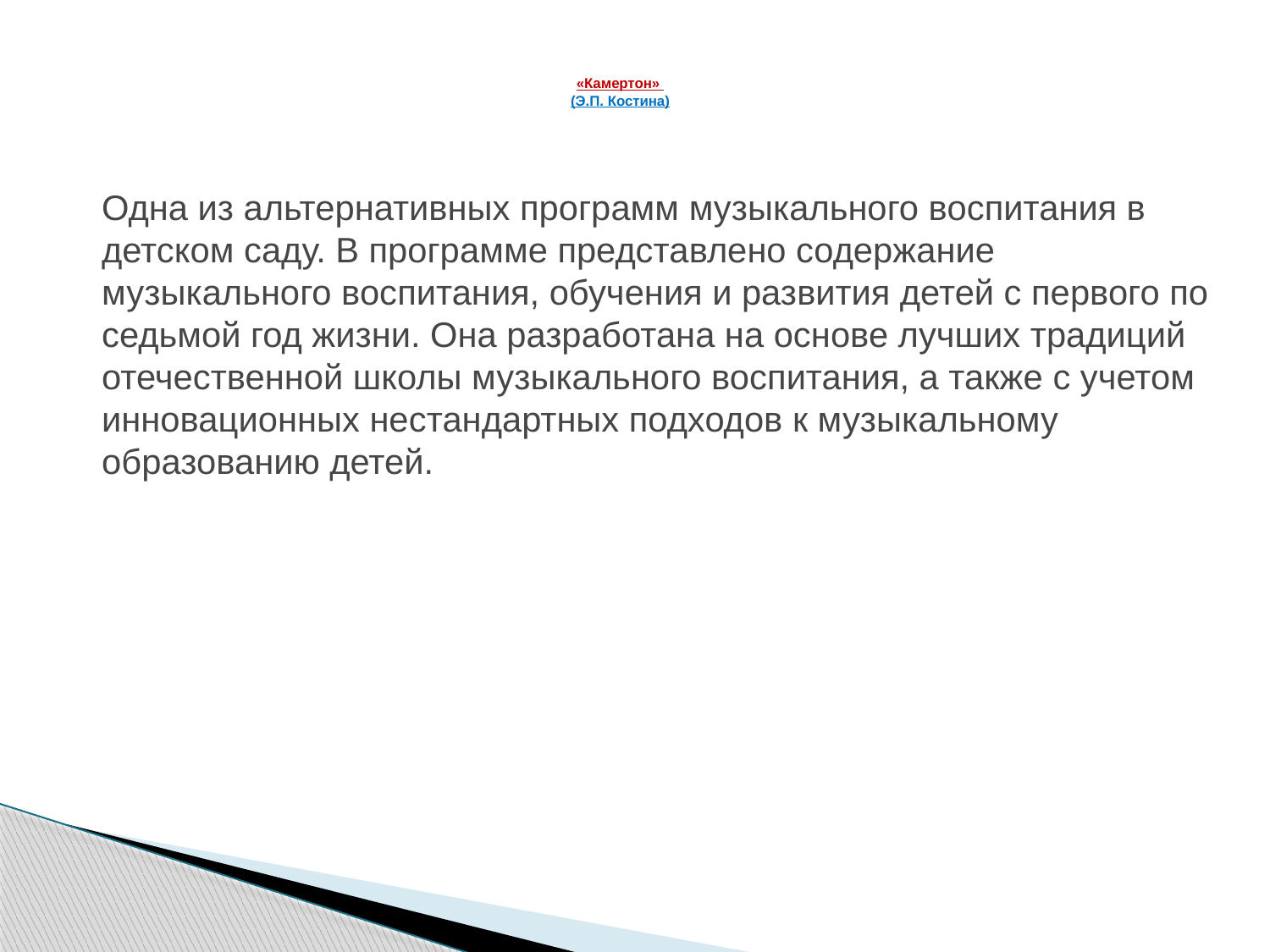

# «Камертон» (Э.П. Костина)

Одна из альтернативных программ музыкального воспитания в детском саду. В программе представлено содержание музыкального воспитания, обучения и развития детей с первого по седьмой год жизни. Она разработана на основе лучших традиций отечественной школы музыкального воспитания, а также с учетом инновационных нестандартных подходов к музыкальному образованию детей.